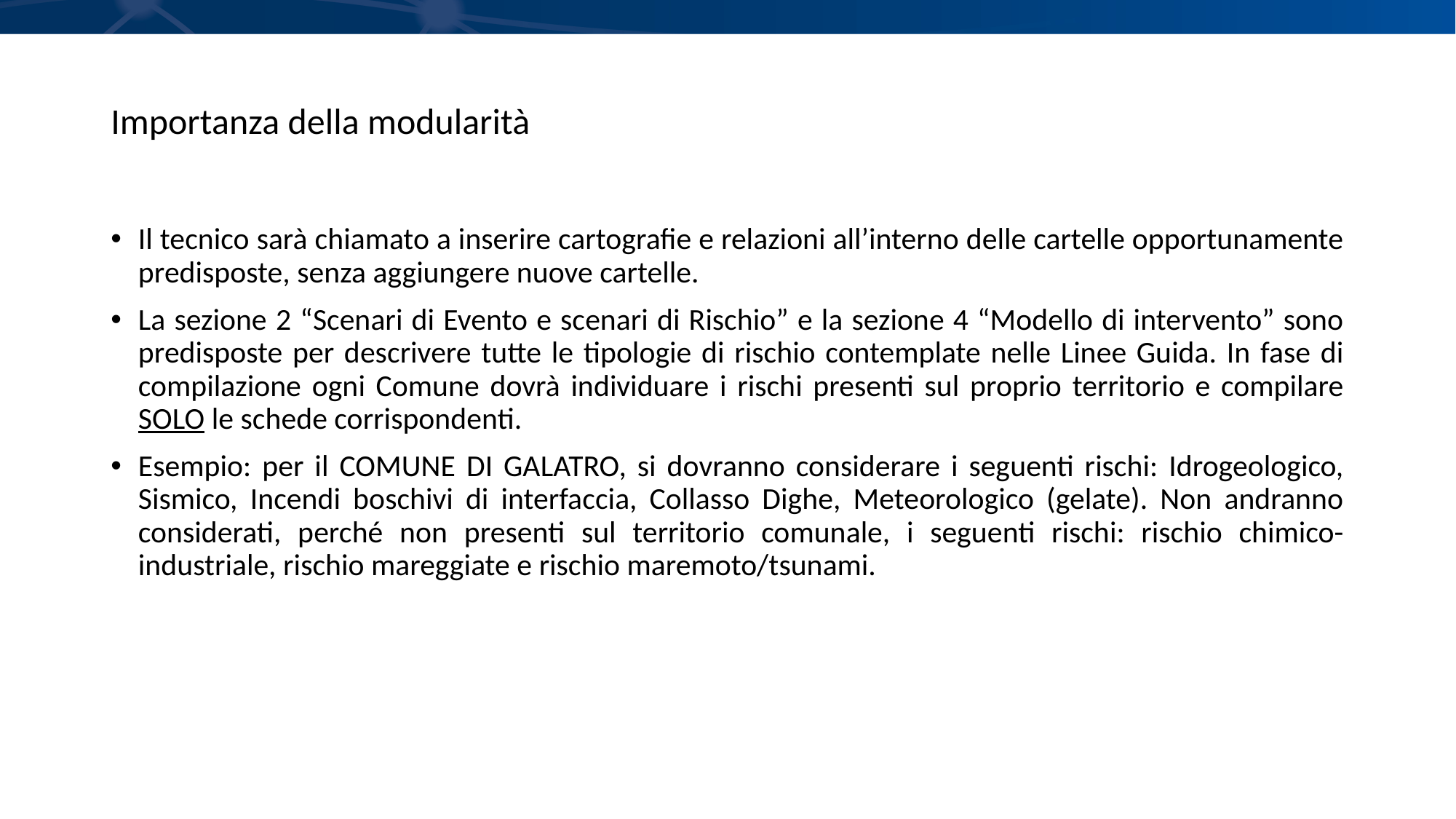

# Importanza della modularità
Il tecnico sarà chiamato a inserire cartografie e relazioni all’interno delle cartelle opportunamente predisposte, senza aggiungere nuove cartelle.
La sezione 2 “Scenari di Evento e scenari di Rischio” e la sezione 4 “Modello di intervento” sono predisposte per descrivere tutte le tipologie di rischio contemplate nelle Linee Guida. In fase di compilazione ogni Comune dovrà individuare i rischi presenti sul proprio territorio e compilare SOLO le schede corrispondenti.
Esempio: per il COMUNE DI GALATRO, si dovranno considerare i seguenti rischi: Idrogeologico, Sismico, Incendi boschivi di interfaccia, Collasso Dighe, Meteorologico (gelate). Non andranno considerati, perché non presenti sul territorio comunale, i seguenti rischi: rischio chimico- industriale, rischio mareggiate e rischio maremoto/tsunami.